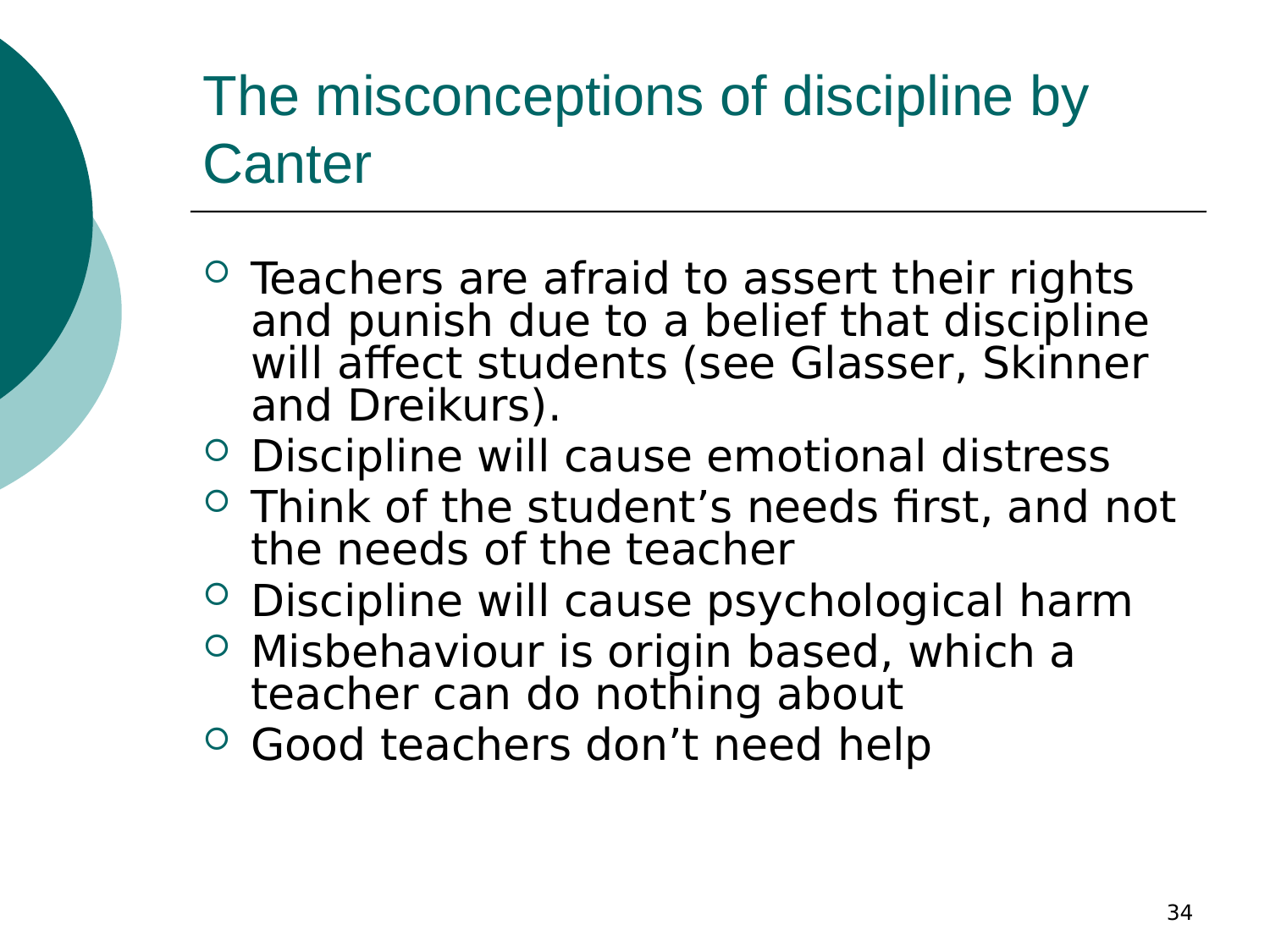

# The misconceptions of discipline by Canter
Teachers are afraid to assert their rights and punish due to a belief that discipline will affect students (see Glasser, Skinner and Dreikurs).
Discipline will cause emotional distress
Think of the student’s needs first, and not the needs of the teacher
Discipline will cause psychological harm
Misbehaviour is origin based, which a teacher can do nothing about
Good teachers don’t need help

34